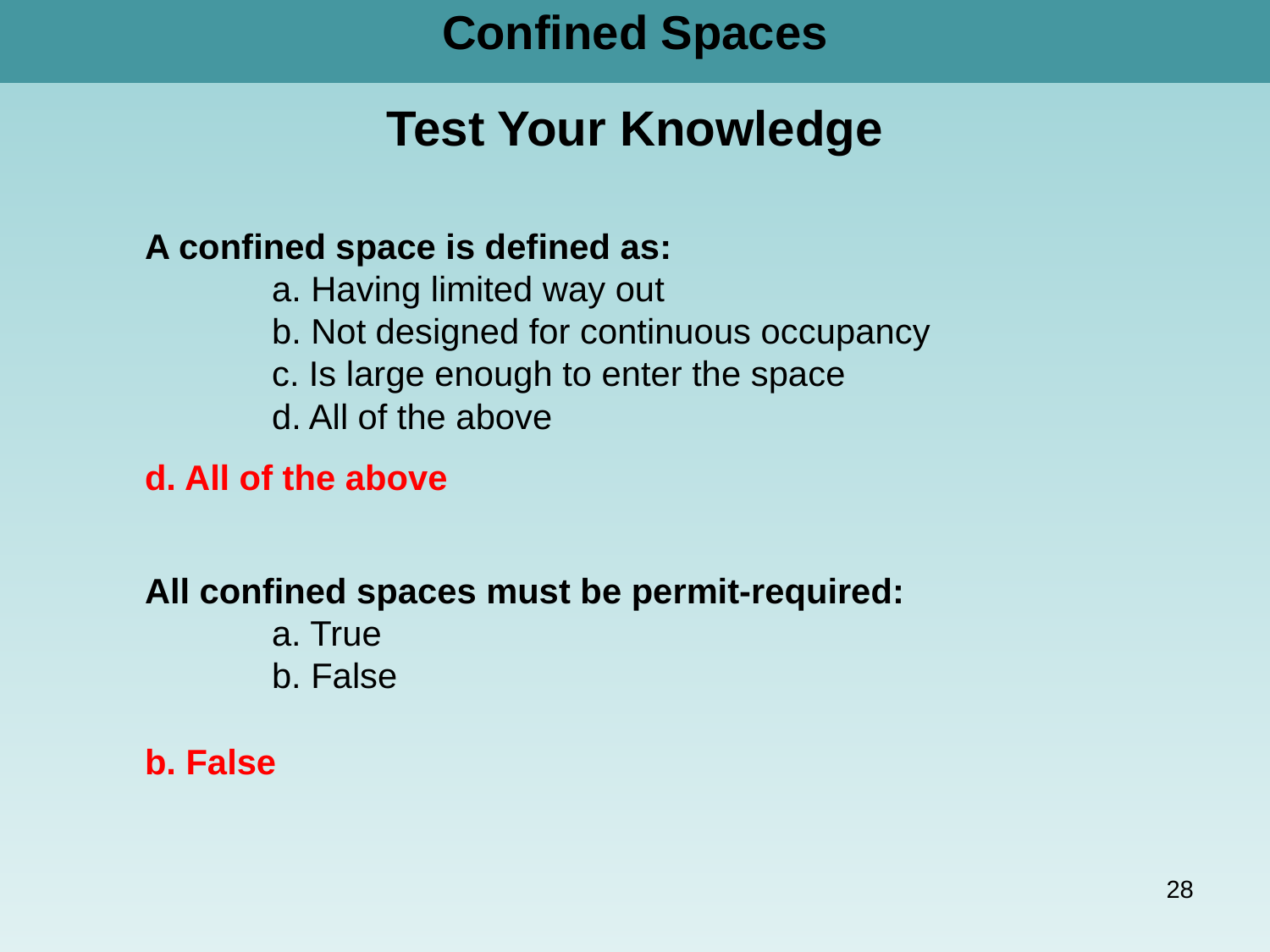

Confined Spaces
Test Your Knowledge
A confined space is defined as:
	a. Having limited way out
	b. Not designed for continuous occupancy
	c. Is large enough to enter the space
	d. All of the above
d. All of the above
All confined spaces must be permit-required: 	a. True
	b. False
b. False
28